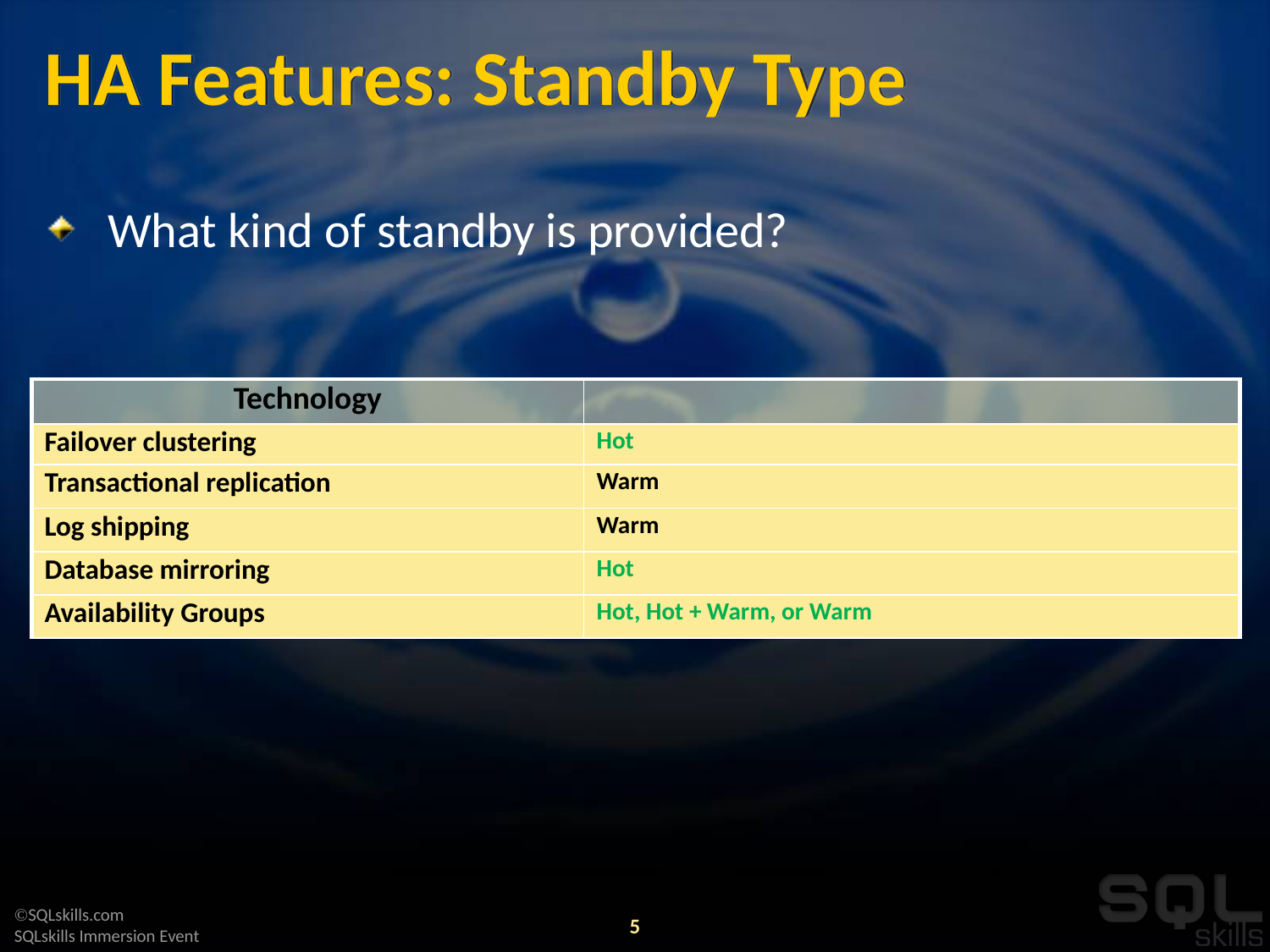

# HA Features: Standby Type
What kind of standby is provided?
| Technology |  |
| --- | --- |
| Failover clustering | Hot |
| Transactional replication | Warm |
| Log shipping | Warm |
| Database mirroring | Hot |
| Availability Groups | Hot, Hot + Warm, or Warm |
5